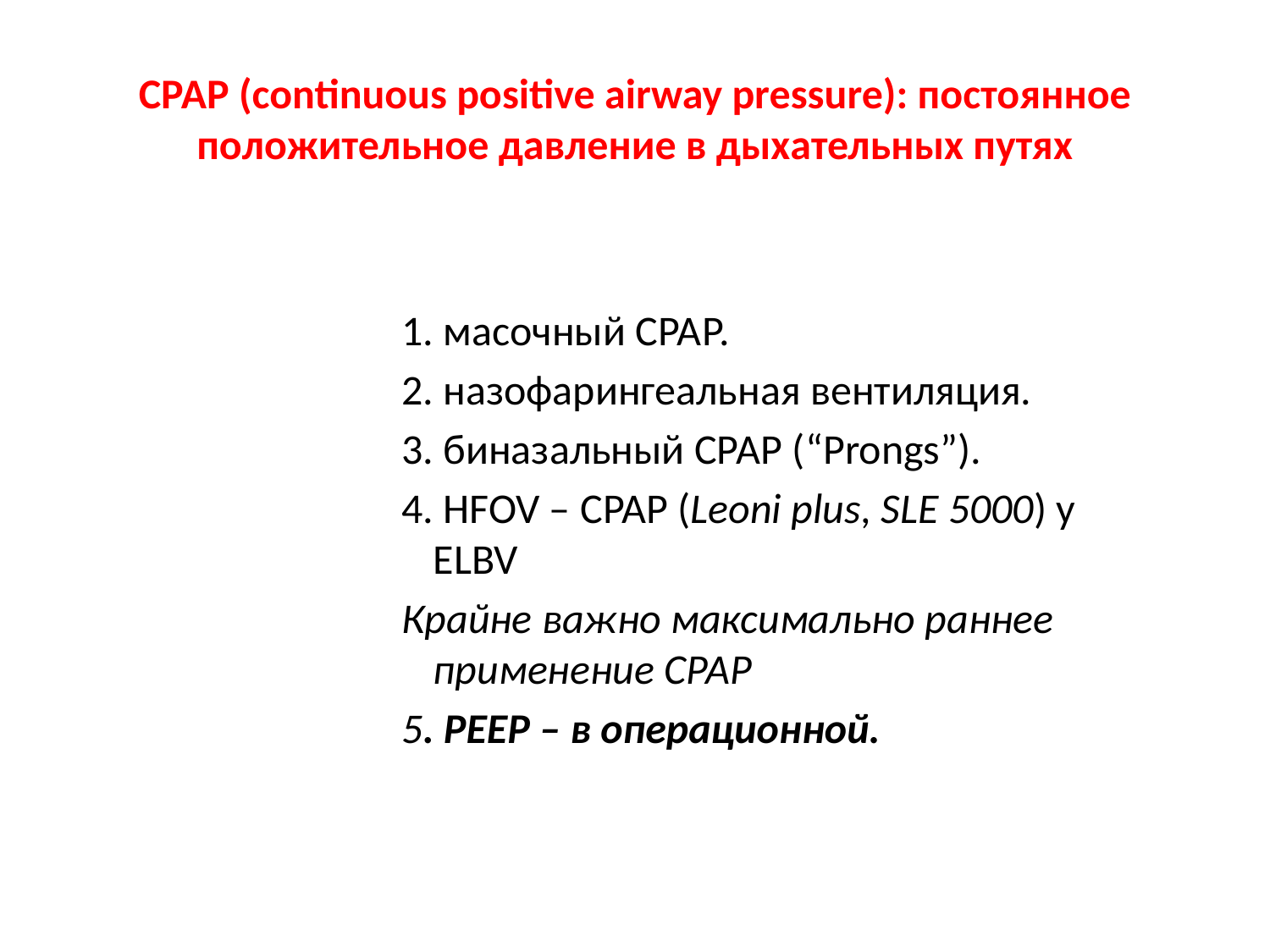

# СРАР (continuous positive airway pressure): постоянное положительное давление в дыхательных путях

1. масочный СРАР.
2. назофарингеальная вентиляция.
3. биназальный СРАР (“Prongs”).
4. HFOV – CPAP (Leoni plus, SLE 5000) у ELBV
Крайне важно максимально раннее применение СРАР
5. РЕЕР – в операционной.